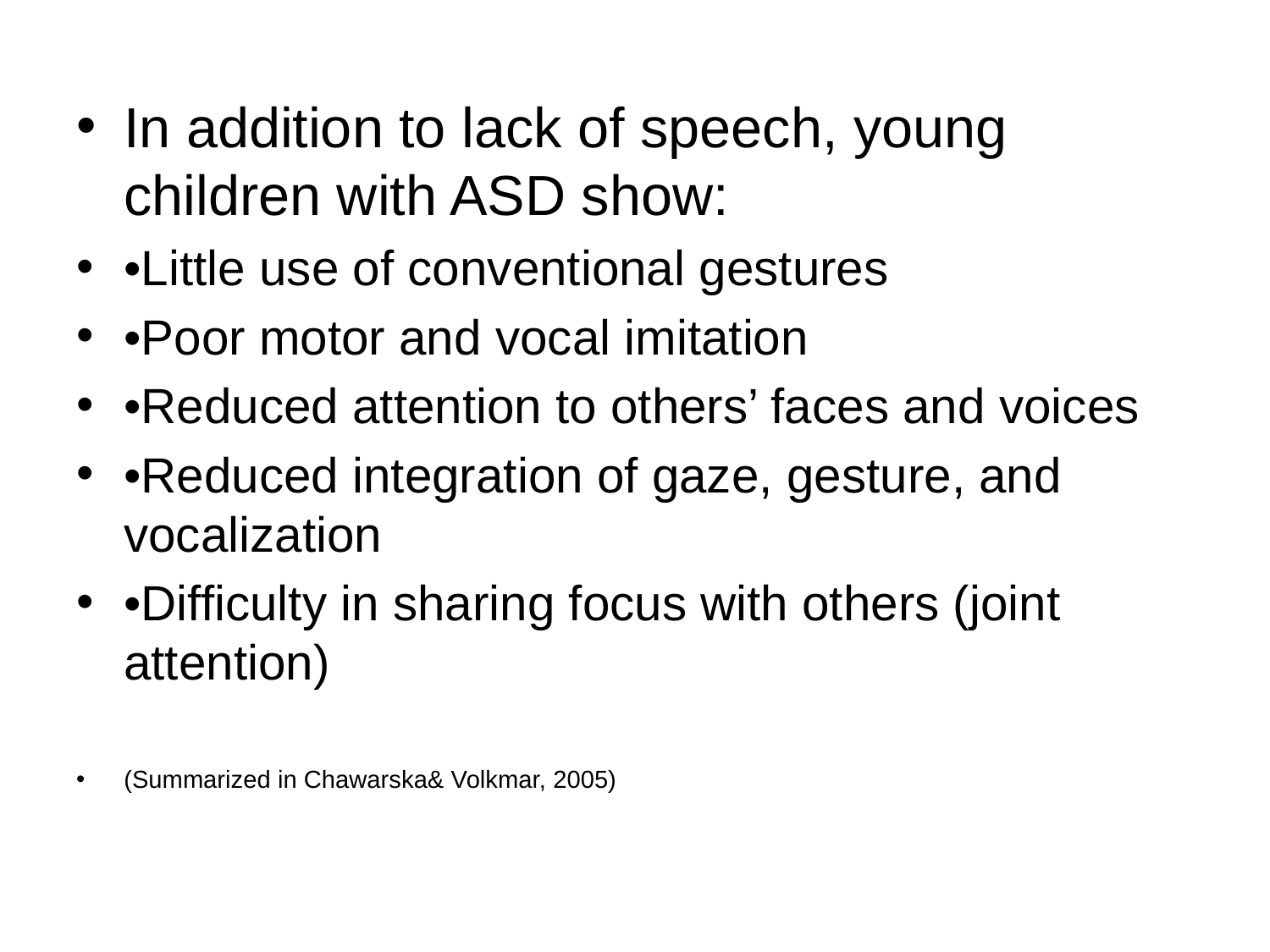

In addition to lack of speech, young children with ASD show:
•Little use of conventional gestures
•Poor motor and vocal imitation
•Reduced attention to others’ faces and voices
•Reduced integration of gaze, gesture, and vocalization
•Difficulty in sharing focus with others (joint attention)

(Summarized in Chawarska& Volkmar, 2005)